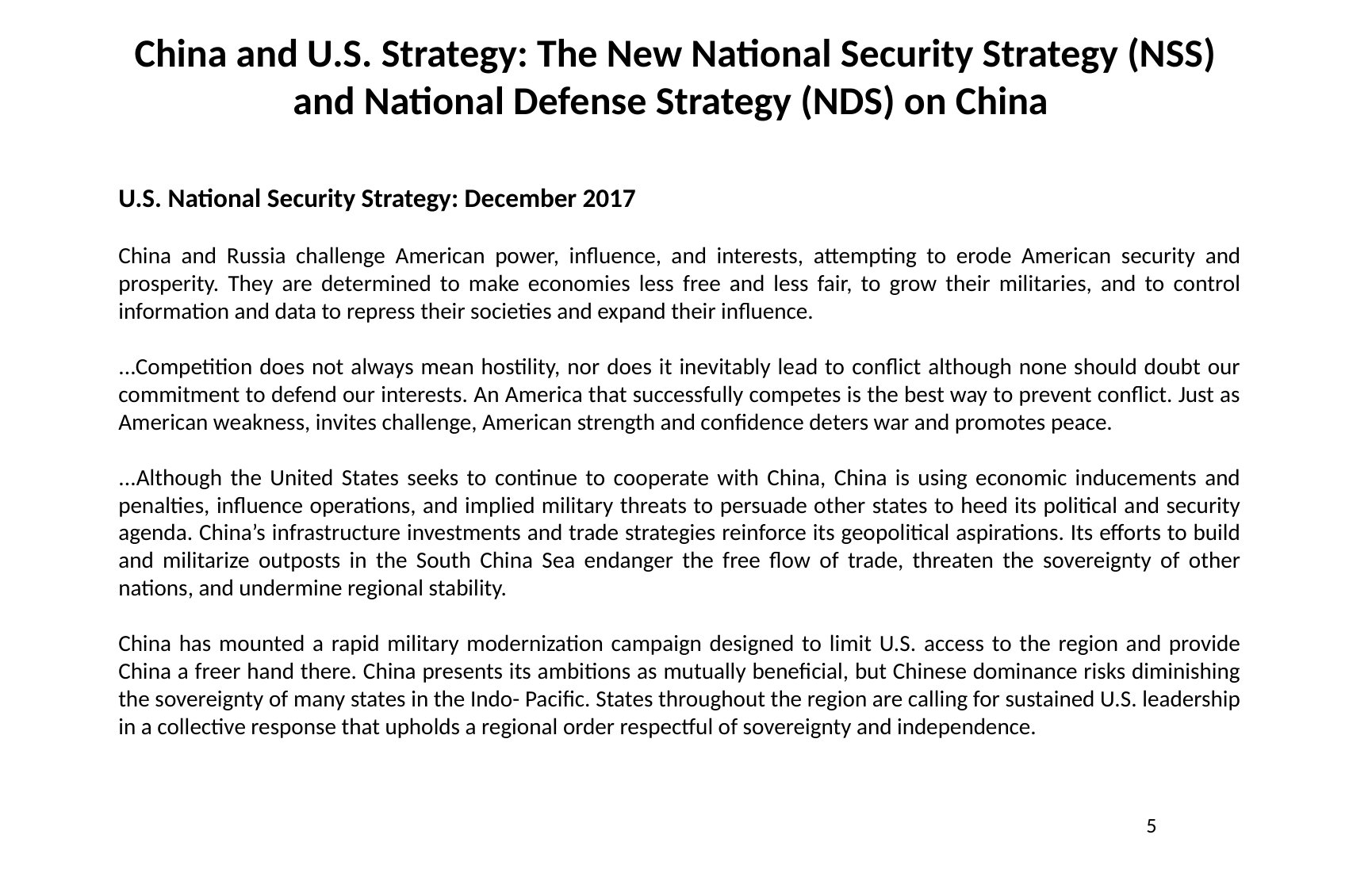

China and U.S. Strategy: The New National Security Strategy (NSS) and National Defense Strategy (NDS) on China

U.S. National Security Strategy: December 2017

China and Russia challenge American power, influence, and interests, attempting to erode American security and prosperity. They are determined to make economies less free and less fair, to grow their militaries, and to control information and data to repress their societies and expand their influence.

...Competition does not always mean hostility, nor does it inevitably lead to conflict although none should doubt our commitment to defend our interests. An America that successfully competes is the best way to prevent conflict. Just as American weakness, invites challenge, American strength and confidence deters war and promotes peace.

...Although the United States seeks to continue to cooperate with China, China is using economic inducements and penalties, influence operations, and implied military threats to persuade other states to heed its political and security agenda. China’s infrastructure investments and trade strategies reinforce its geopolitical aspirations. Its efforts to build and militarize outposts in the South China Sea endanger the free flow of trade, threaten the sovereignty of other nations, and undermine regional stability.

China has mounted a rapid military modernization campaign designed to limit U.S. access to the region and provide China a freer hand there. China presents its ambitions as mutually beneficial, but Chinese dominance risks diminishing the sovereignty of many states in the Indo- Pacific. States throughout the region are calling for sustained U.S. leadership in a collective response that upholds a regional order respectful of sovereignty and independence.

5